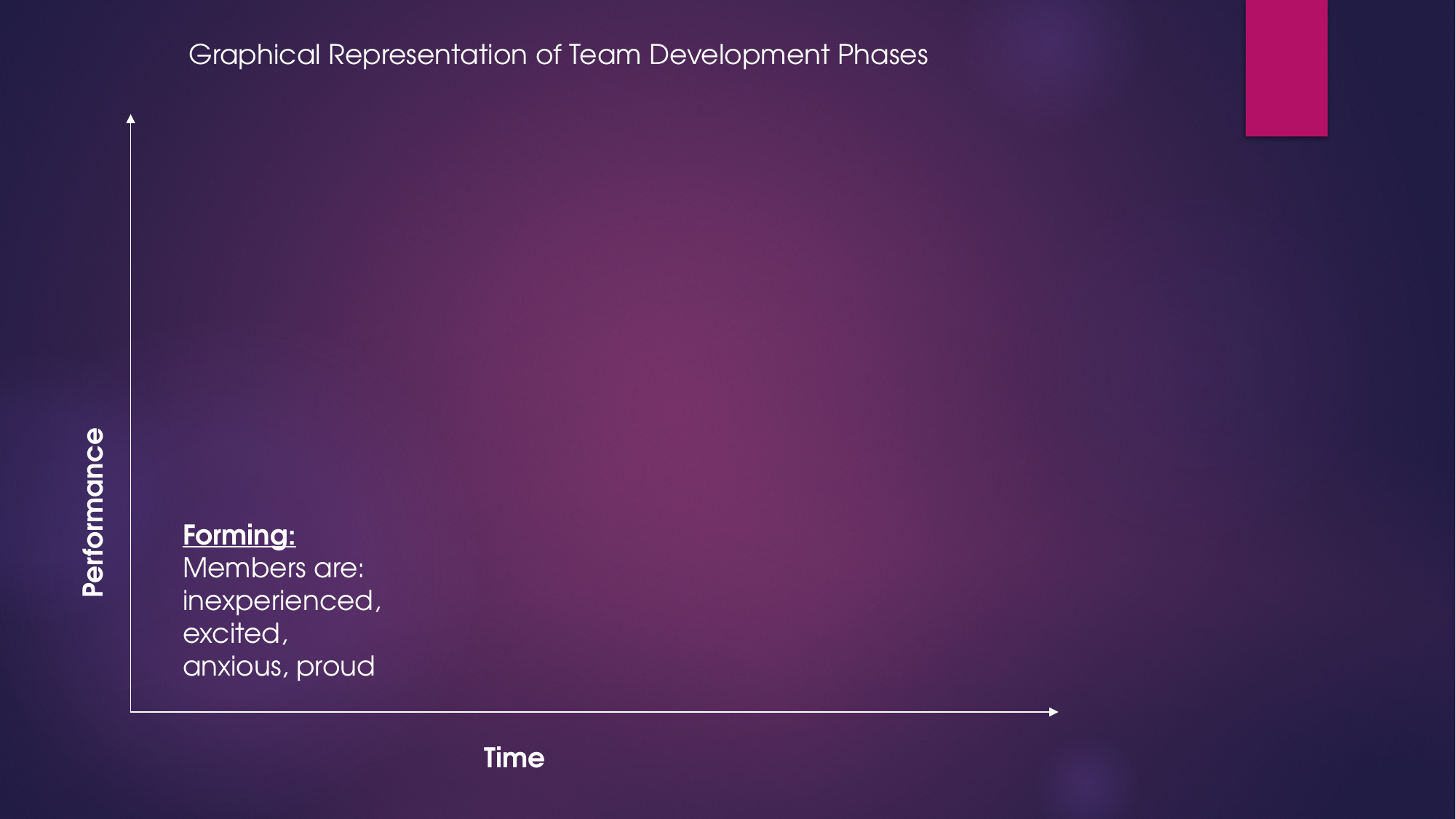

Graphical Representation of Team Development Phases
Performance
Forming:
Members are: inexperienced, excited, anxious, proud
Time